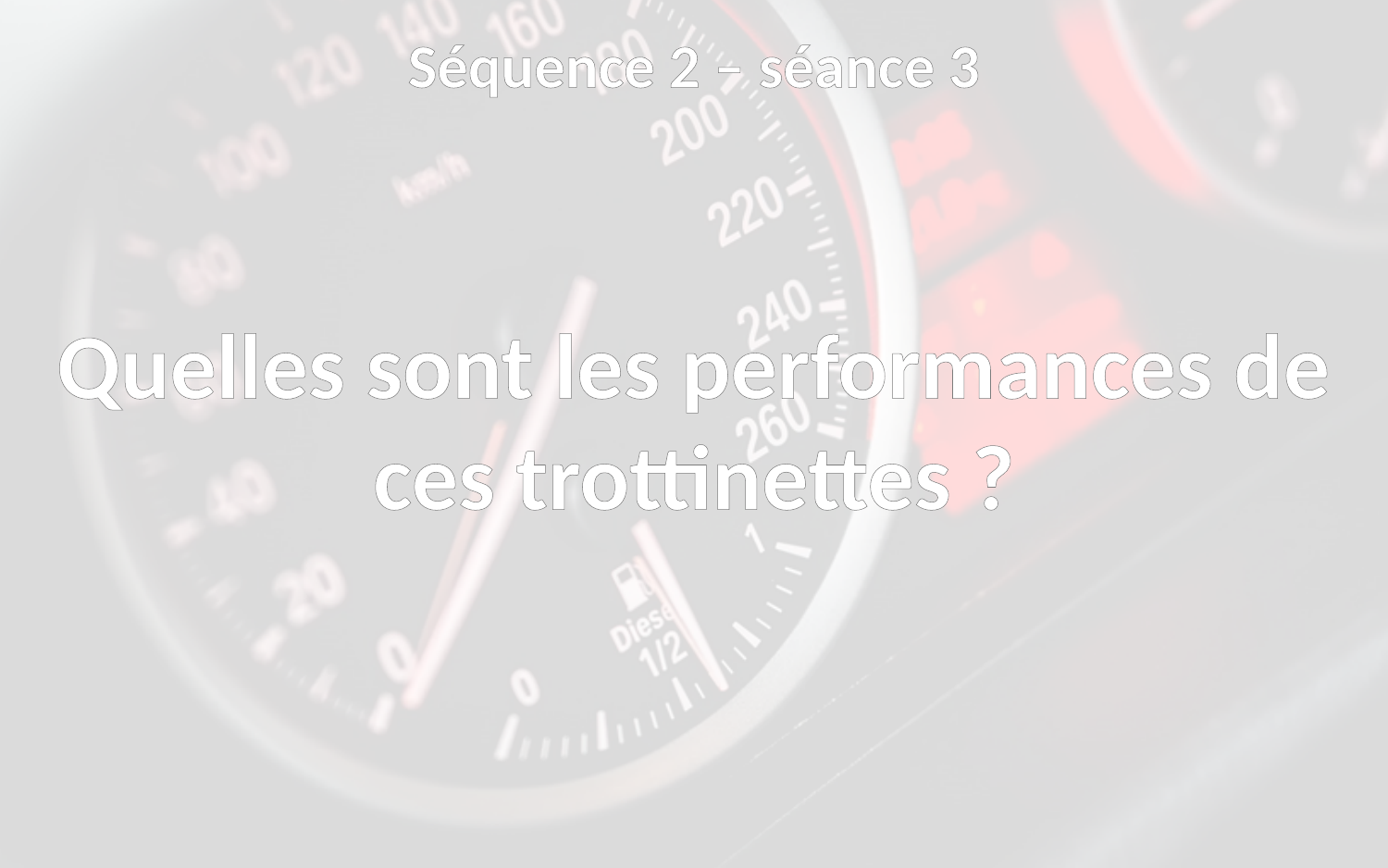

Séquence 2 – séance 3
Quelles sont les performances de ces trottinettes ?